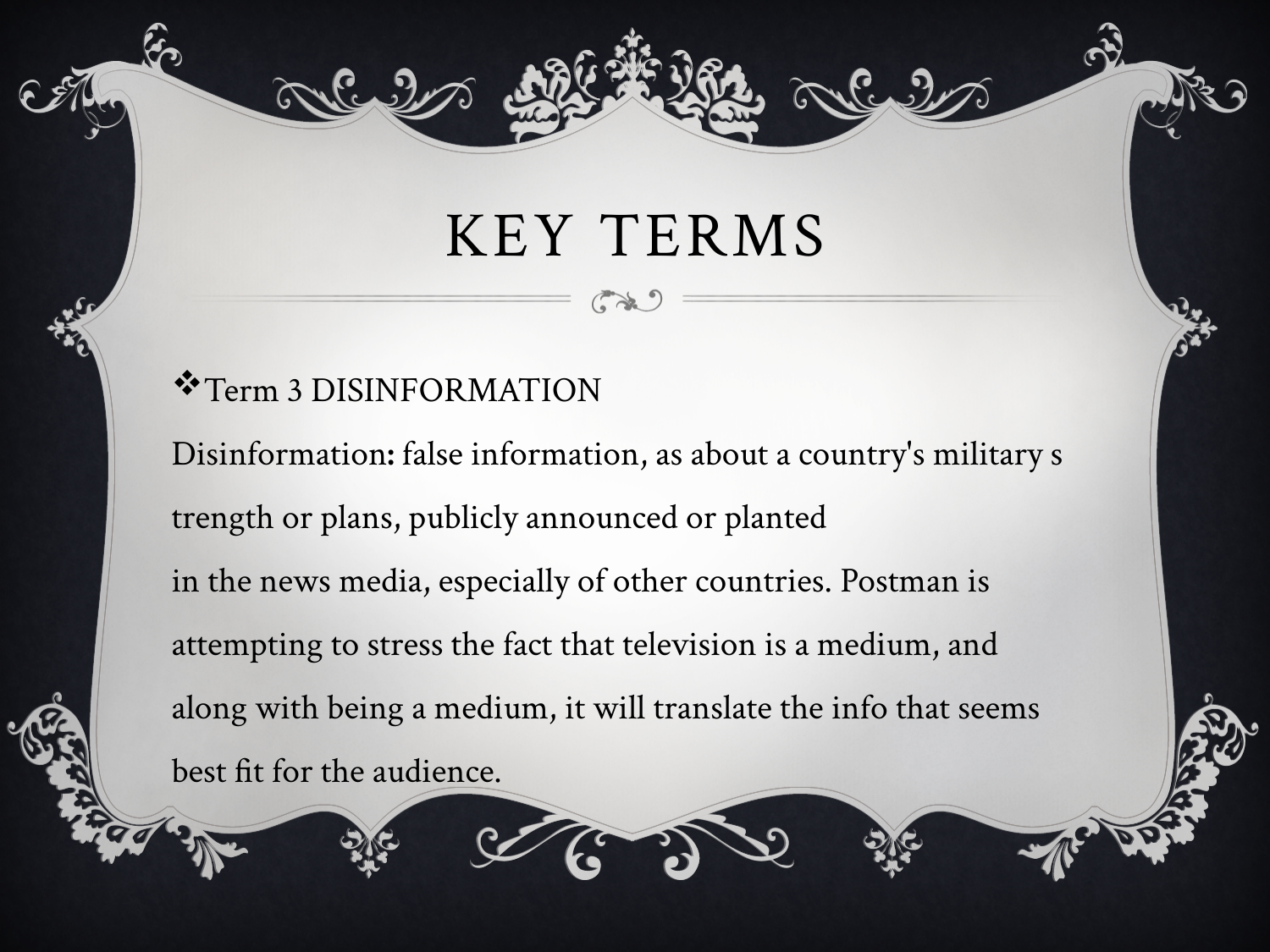

# Key terms
Term 3 DISINFORMATION
Disinformation: false information, as about a country's military strength or plans, publicly announced or planted in the news media, especially of other countries. Postman is attempting to stress the fact that television is a medium, and along with being a medium, it will translate the info that seems best fit for the audience.